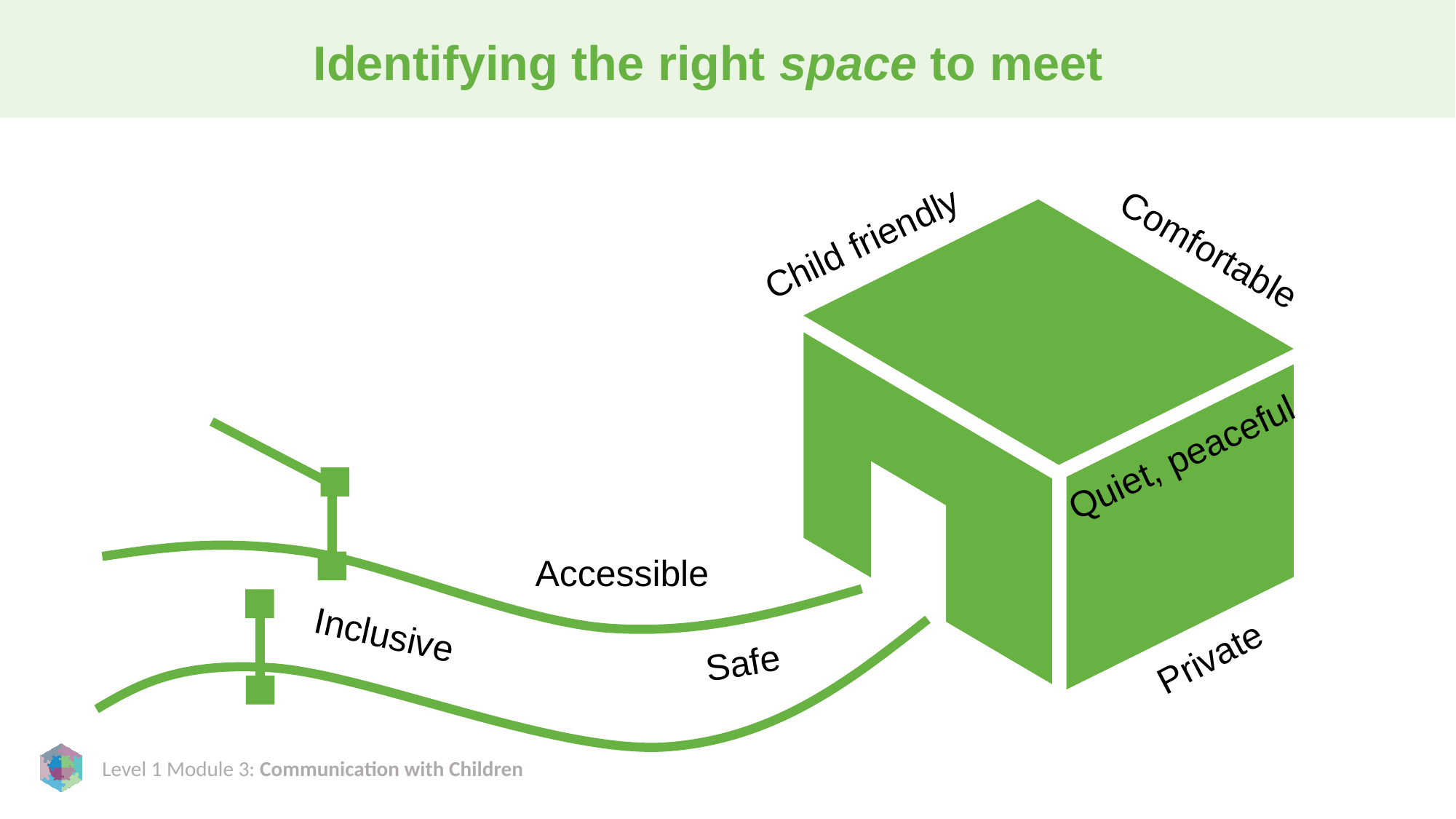

# Identifying the right space to meet
Child friendly
Comfortable

Quiet, peaceful
Accessible
Inclusive
Private
Safe